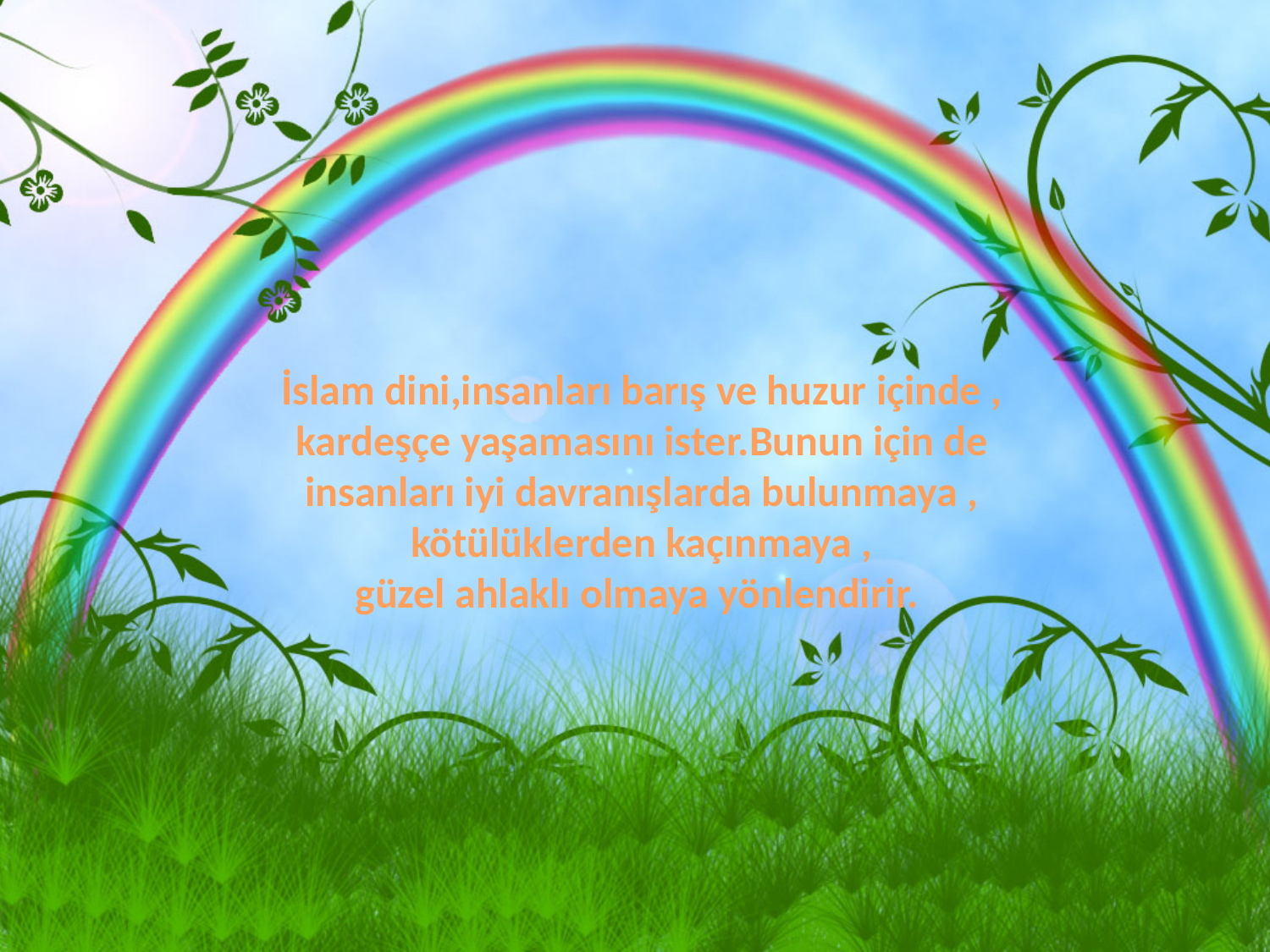

İslam dini,insanları barış ve huzur içinde ,
kardeşçe yaşamasını ister.Bunun için de
insanları iyi davranışlarda bulunmaya ,
kötülüklerden kaçınmaya ,
güzel ahlaklı olmaya yönlendirir.